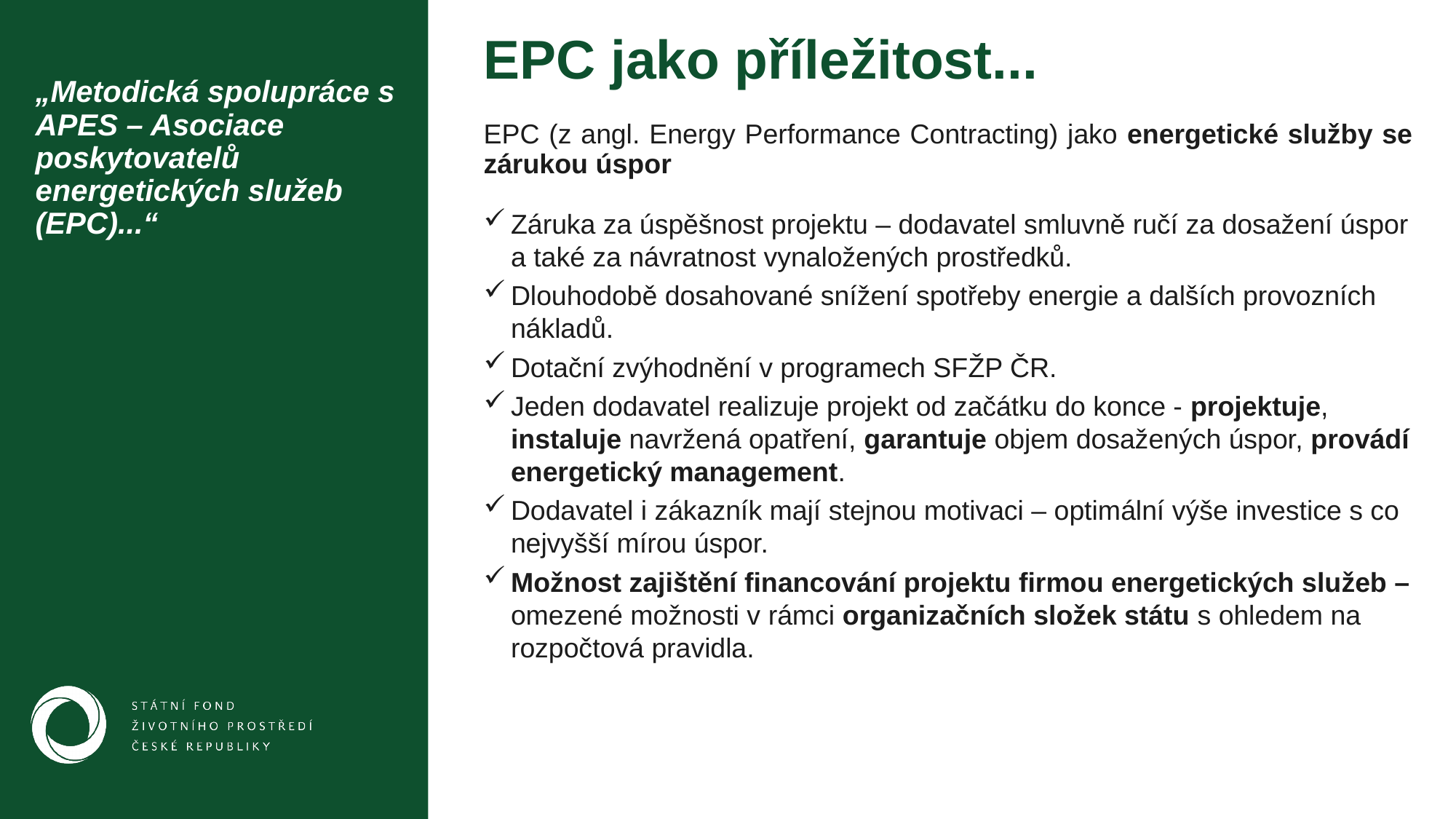

EPC jako příležitost...
„Metodická spolupráce s APES – Asociace poskytovatelů energetických služeb (EPC)...“
EPC (z angl. Energy Performance Contracting) jako energetické služby se zárukou úspor
Záruka za úspěšnost projektu – dodavatel smluvně ručí za dosažení úspor a také za návratnost vynaložených prostředků.
Dlouhodobě dosahované snížení spotřeby energie a dalších provozních nákladů.
Dotační zvýhodnění v programech SFŽP ČR.
Jeden dodavatel realizuje projekt od začátku do konce - projektuje, instaluje navržená opatření, garantuje objem dosažených úspor, provádí energetický management.
Dodavatel i zákazník mají stejnou motivaci – optimální výše investice s co nejvyšší mírou úspor.
Možnost zajištění financování projektu firmou energetických služeb – omezené možnosti v rámci organizačních složek státu s ohledem na rozpočtová pravidla.